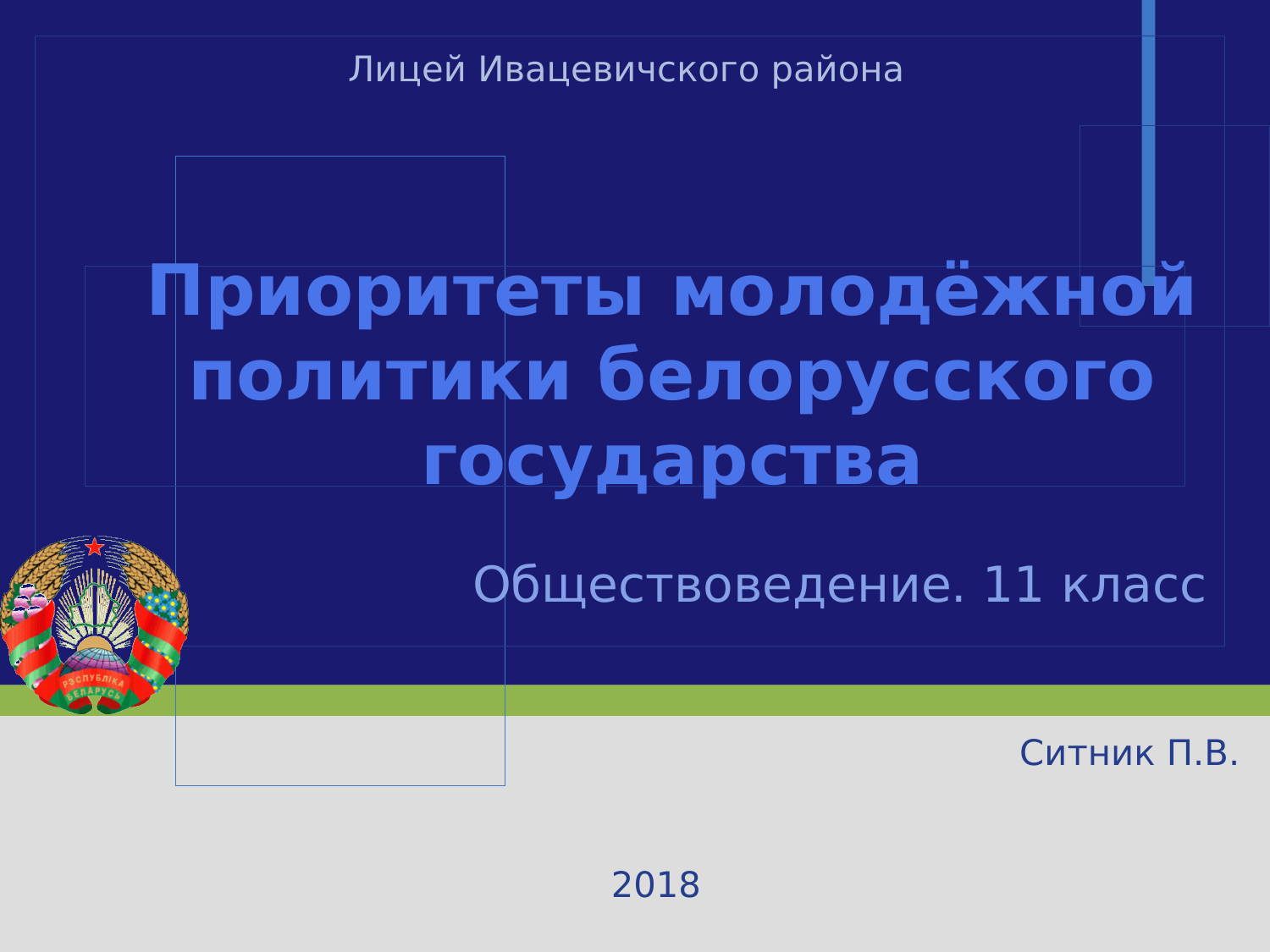

Лицей Ивацевичского района
# Приоритеты молодёжной политики белорусского государства
Обществоведение. 11 класс
Ситник П.В.
2018